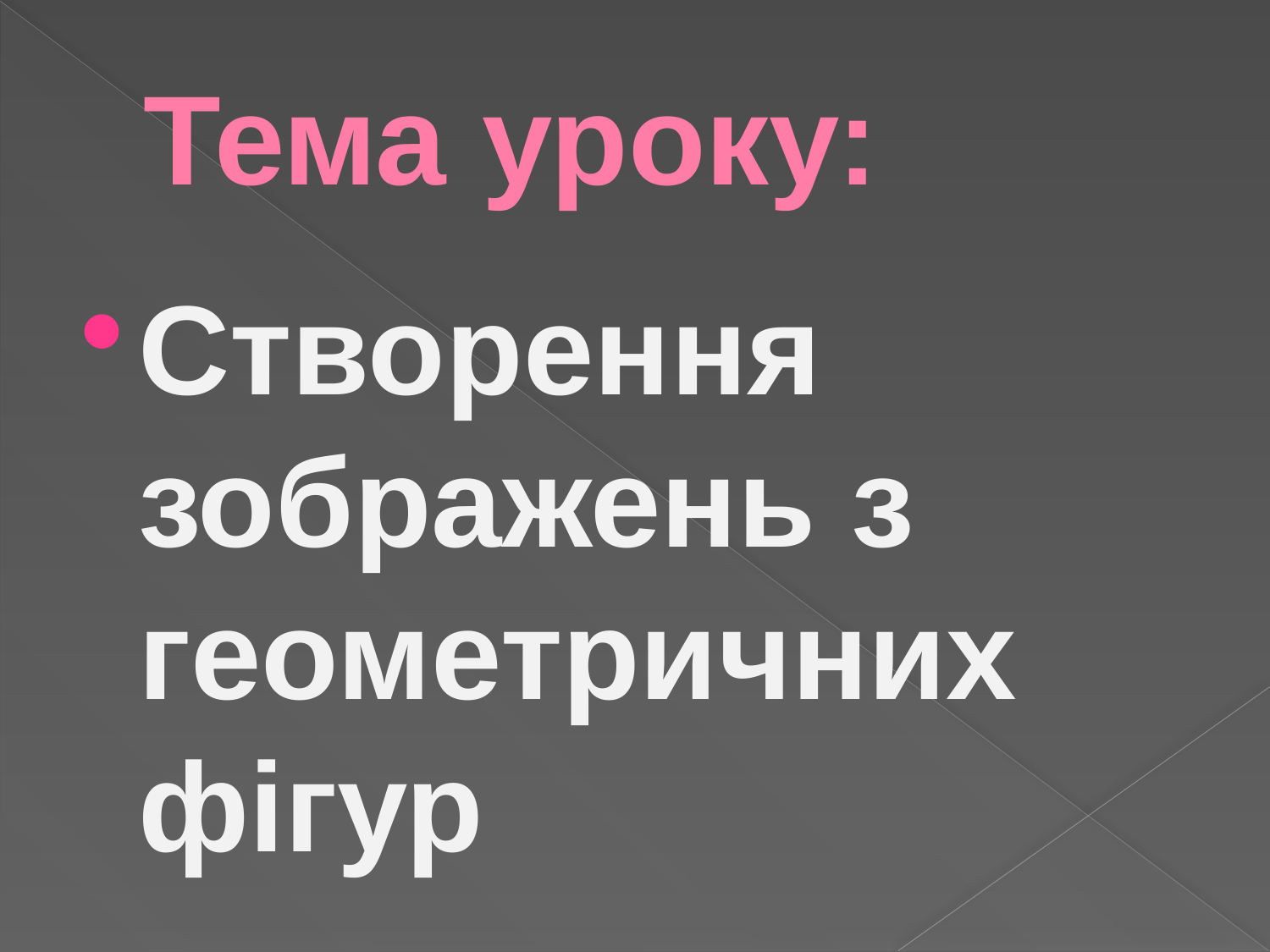

# Тема уроку:
Створення зображень з геометричних фігур